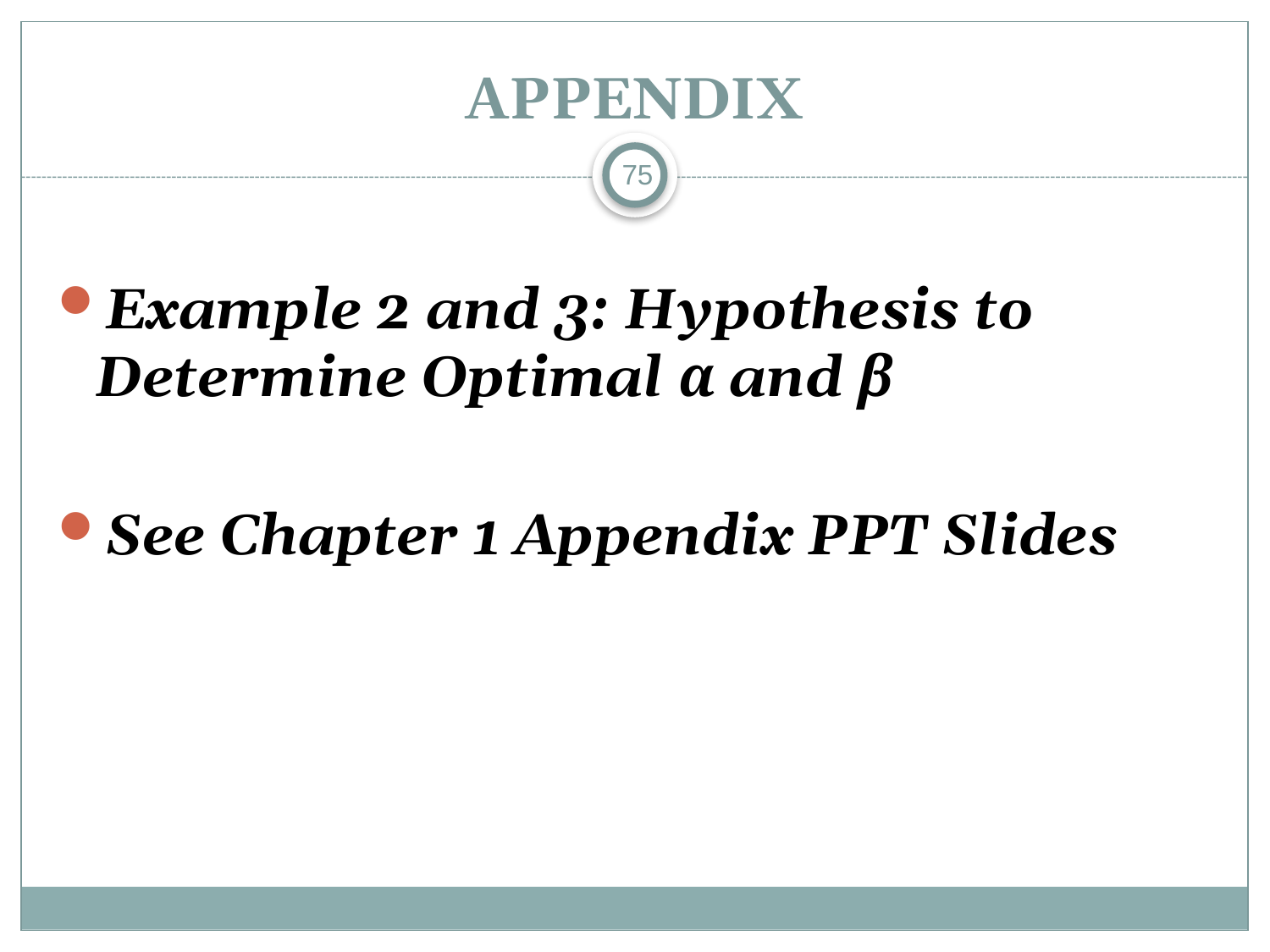

# Appendix
75
Example 2 and 3: Hypothesis to Determine Optimal α and β

See Chapter 1 Appendix PPT Slides